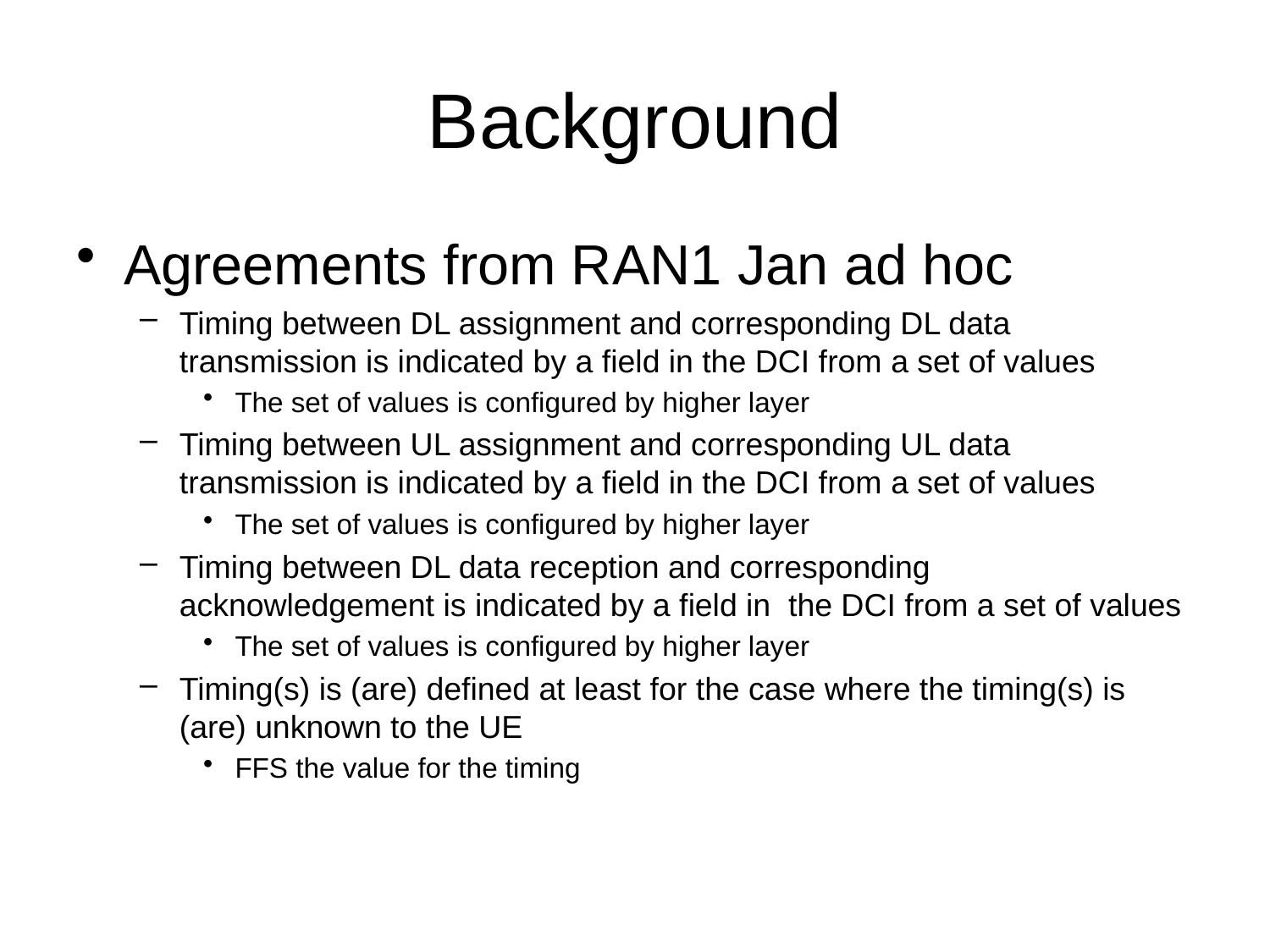

# Background
Agreements from RAN1 Jan ad hoc
Timing between DL assignment and corresponding DL data transmission is indicated by a field in the DCI from a set of values
The set of values is configured by higher layer
Timing between UL assignment and corresponding UL data transmission is indicated by a field in the DCI from a set of values
The set of values is configured by higher layer
Timing between DL data reception and corresponding acknowledgement is indicated by a field in  the DCI from a set of values
The set of values is configured by higher layer
Timing(s) is (are) defined at least for the case where the timing(s) is (are) unknown to the UE
FFS the value for the timing